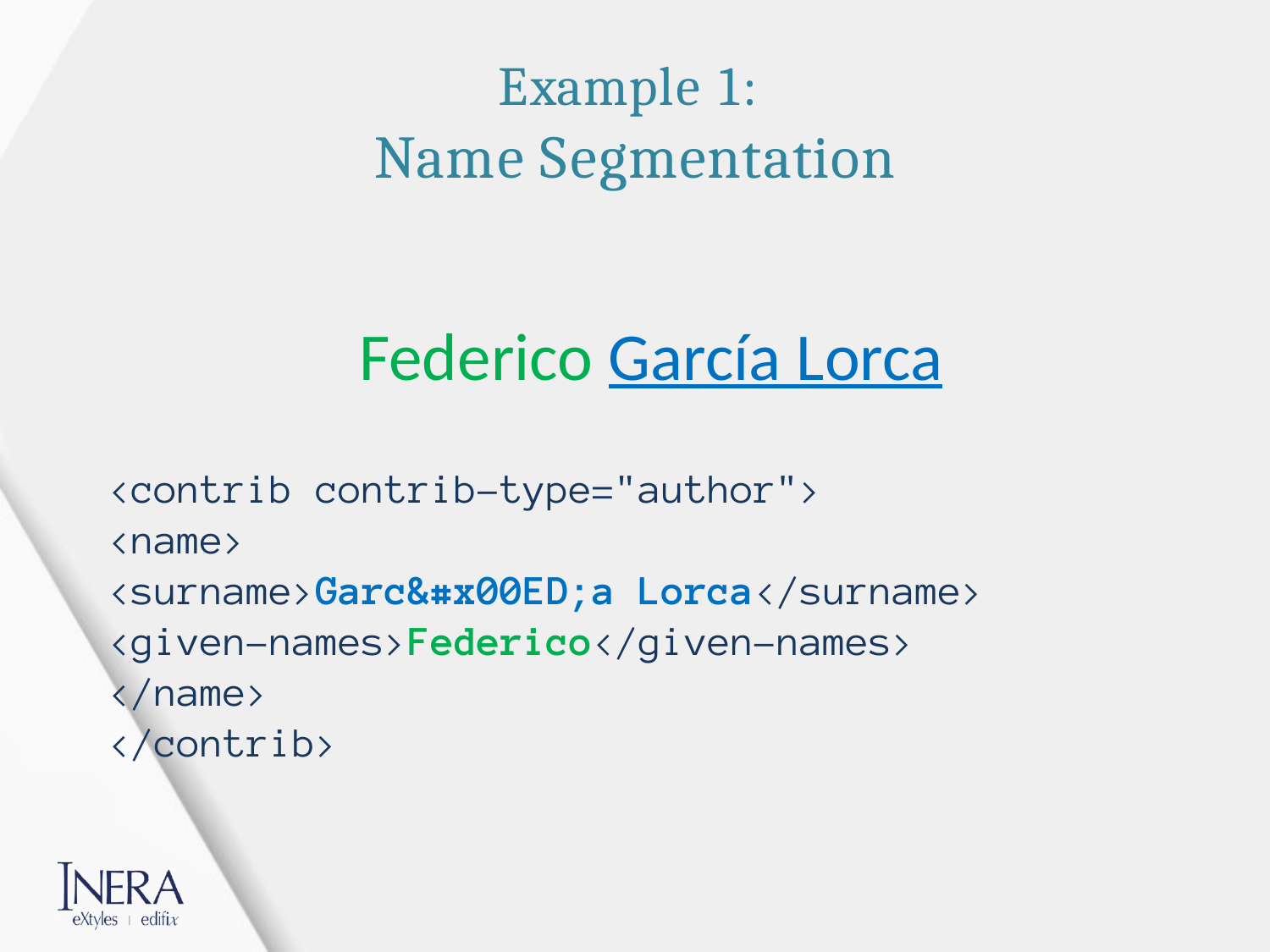

# Example 1: Name Segmentation
Federico García Lorca

<contrib contrib-type="author">
<name>
<surname>Garc&#x00ED;a Lorca</surname>
<given-names>Federico</given-names>
</name>
</contrib>